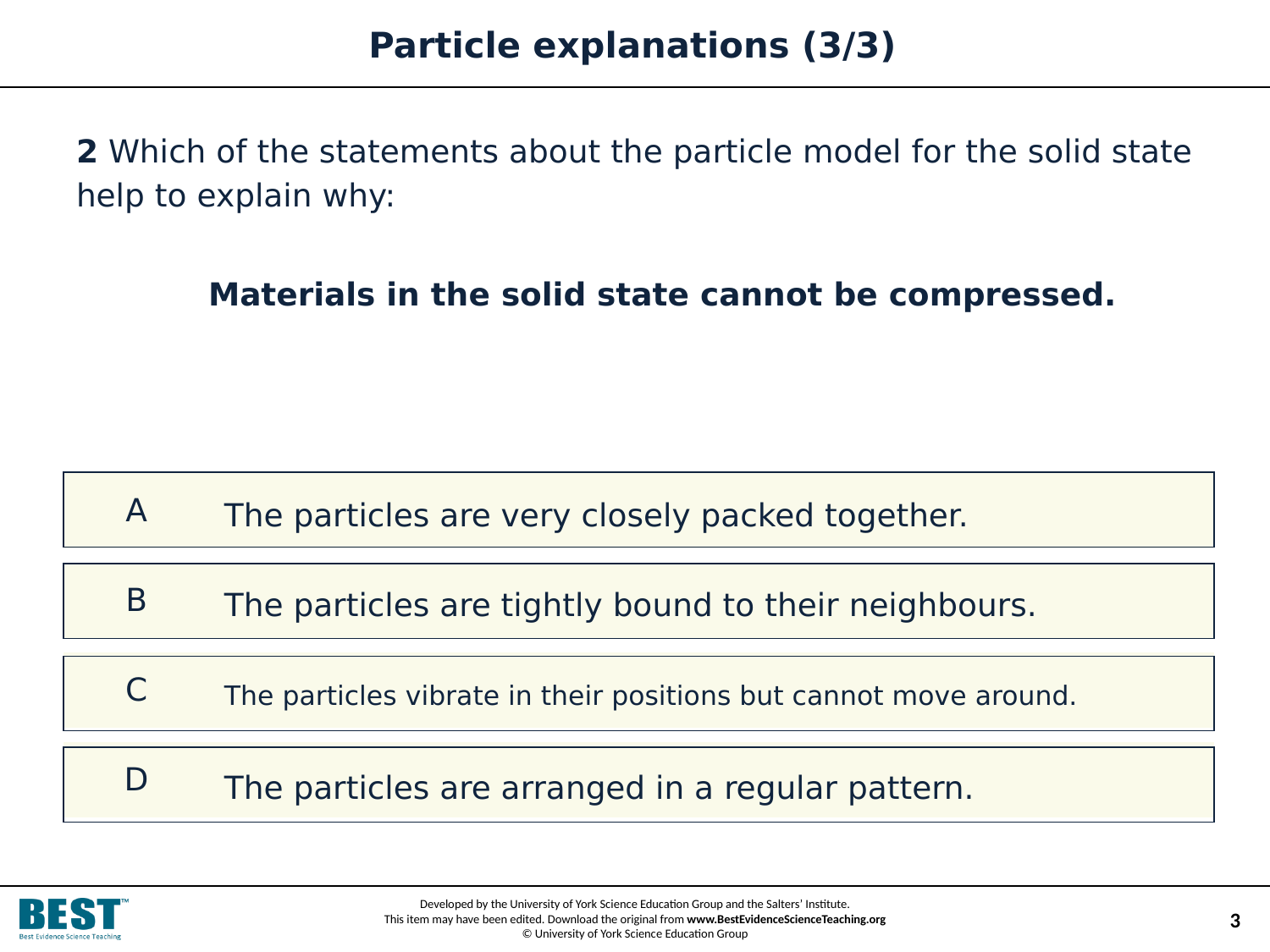

# Particle explanations (3/3)
2 Which of the statements about the particle model for the solid state help to explain why:

             Materials in the solid state cannot be compressed.
The particles are very closely packed together.
The particles are tightly bound to their neighbours.
The particles vibrate in their positions but cannot move around.
The particles are arranged in a regular pattern.
3